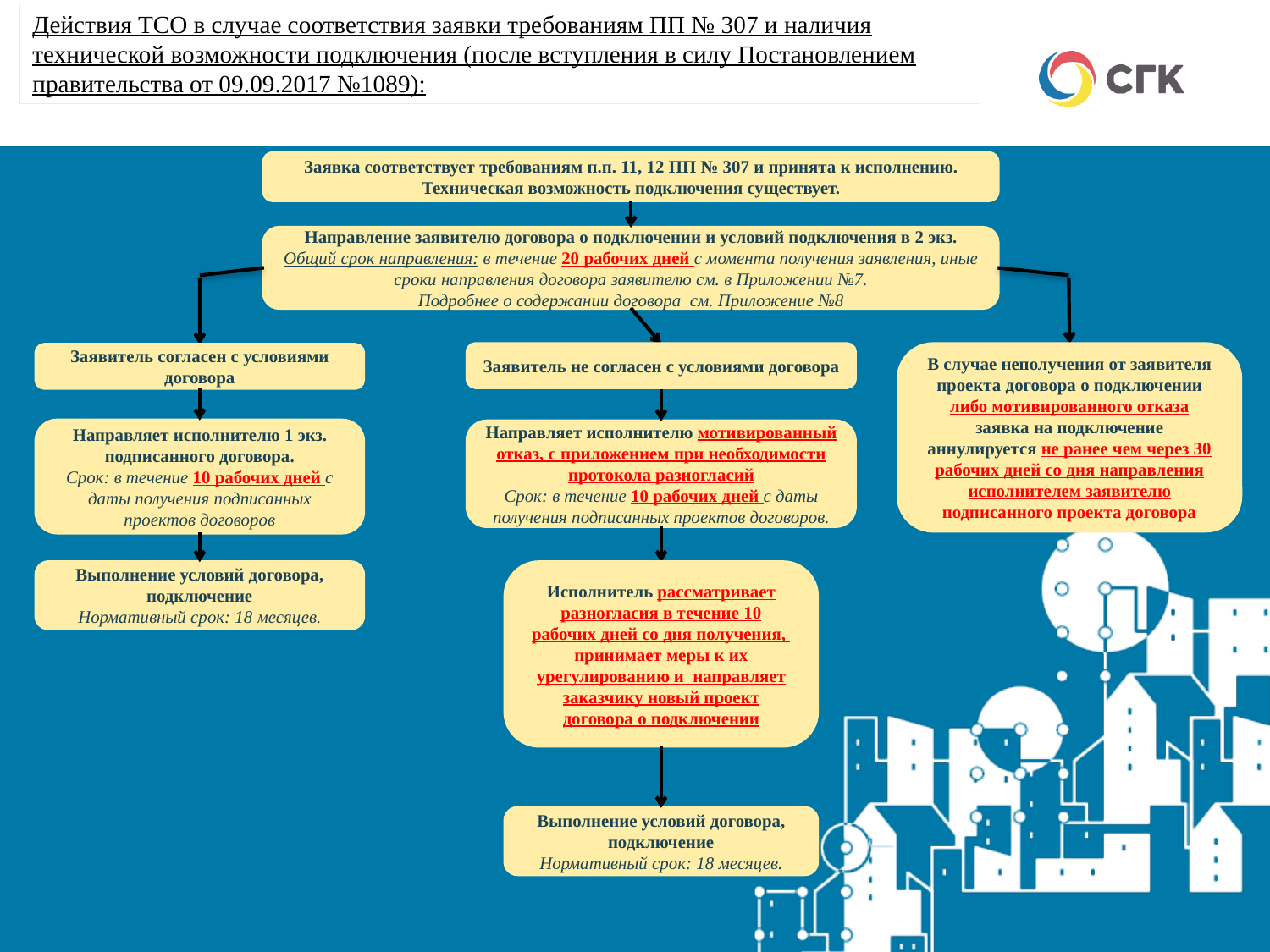

Действия ТСО в случае соответствия заявки требованиям ПП № 307 и наличия технической возможности подключения (после вступления в силу Постановлением правительства от 09.09.2017 №1089):
Заявка соответствует требованиям п.п. 11, 12 ПП № 307 и принята к исполнению.
Техническая возможность подключения существует.
Направление заявителю договора о подключении и условий подключения в 2 экз.
Общий срок направления: в течение 20 рабочих дней с момента получения заявления, иные сроки направления договора заявителю см. в Приложении №7.
Подробнее о содержании договора  см. Приложение №8
Заявитель согласен с условиями договора
В случае неполучения от заявителя проекта договора о подключении либо мотивированного отказа заявка на подключение аннулируется не ранее чем через 30 рабочих дней со дня направления исполнителем заявителю подписанного проекта договора
Заявитель не согласен с условиями договора
Направляет исполнителю мотивированный отказ, с приложением при необходимости протокола разногласий
Срок: в течение 10 рабочих дней с даты получения подписанных проектов договоров.
Направляет исполнителю 1 экз. подписанного договора.
Срок: в течение 10 рабочих дней с даты получения подписанных проектов договоров
Исполнитель рассматривает разногласия в течение 10 рабочих дней со дня получения,  принимает меры к их урегулированию и  направляет заказчику новый проект договора о подключении
Выполнение условий договора, подключение
Нормативный срок: 18 месяцев.
Выполнение условий договора, подключение
Нормативный срок: 18 месяцев.